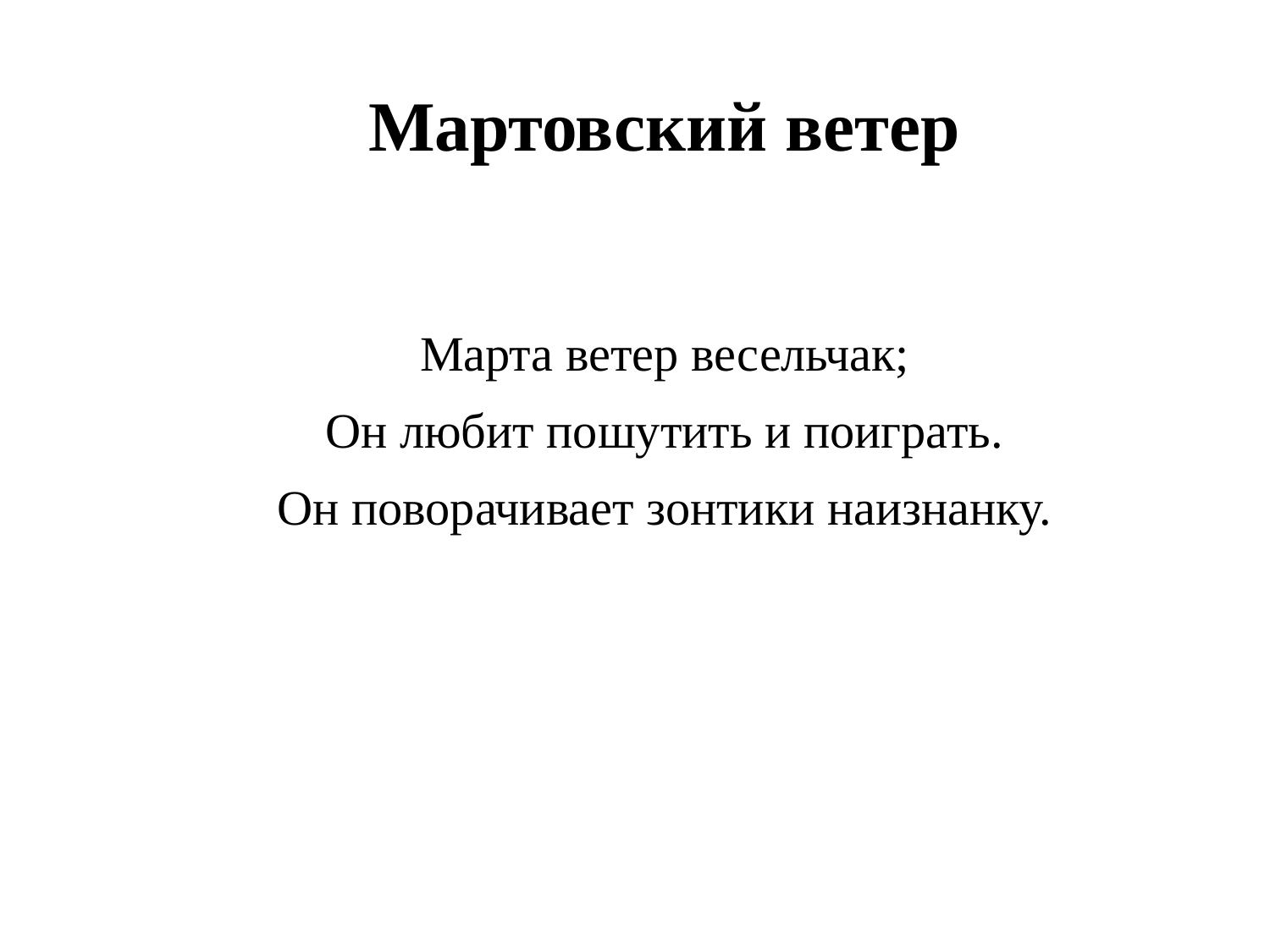

Мартовский ветер

Марта ветер весельчак;
Он любит пошутить и поиграть.
Он поворачивает зонтики наизнанку.